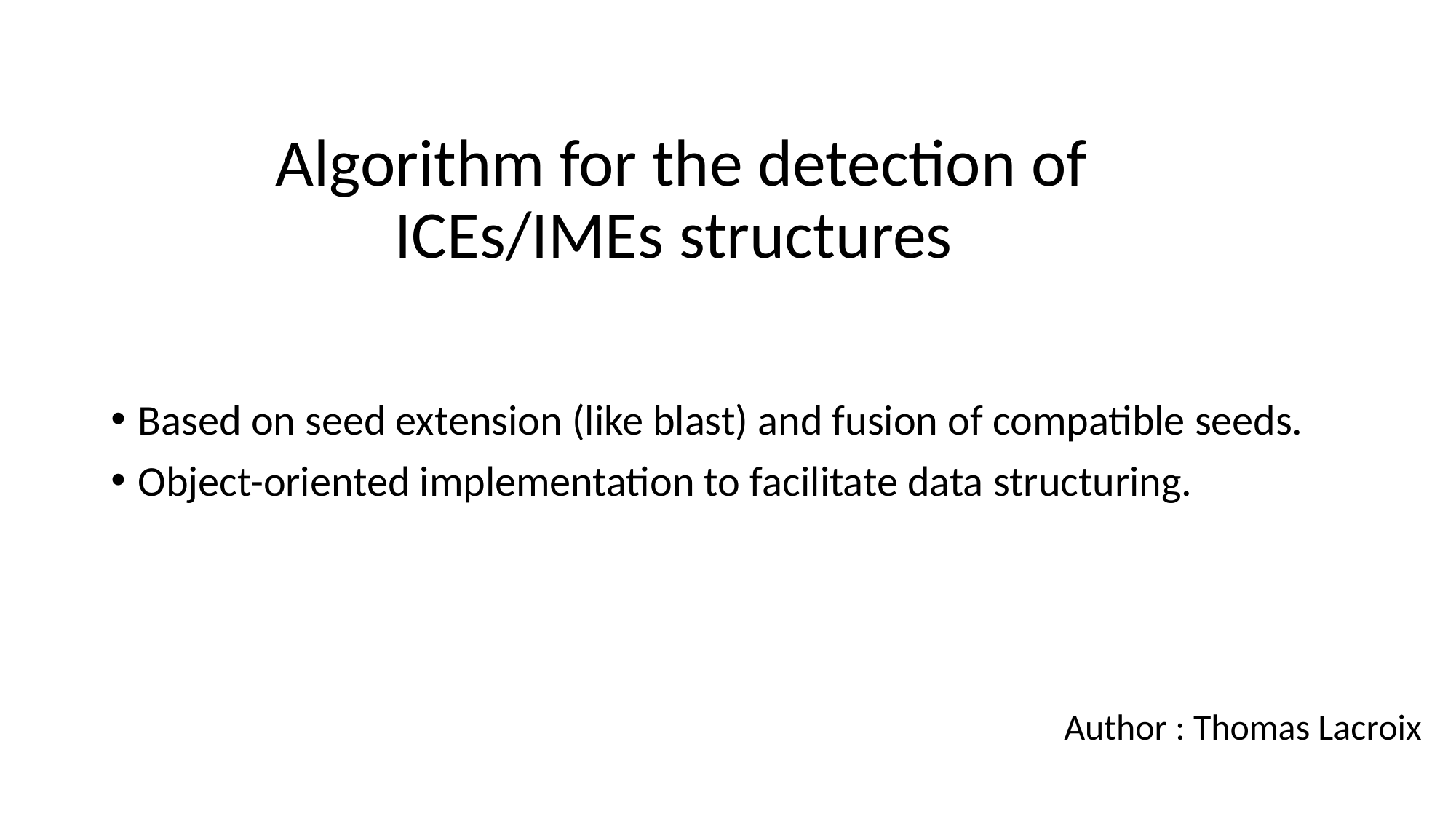

# Algorithm for the detection of ICEs/IMEs structures
Based on seed extension (like blast) and fusion of compatible seeds.
Object-oriented implementation to facilitate data structuring.
Author : Thomas Lacroix